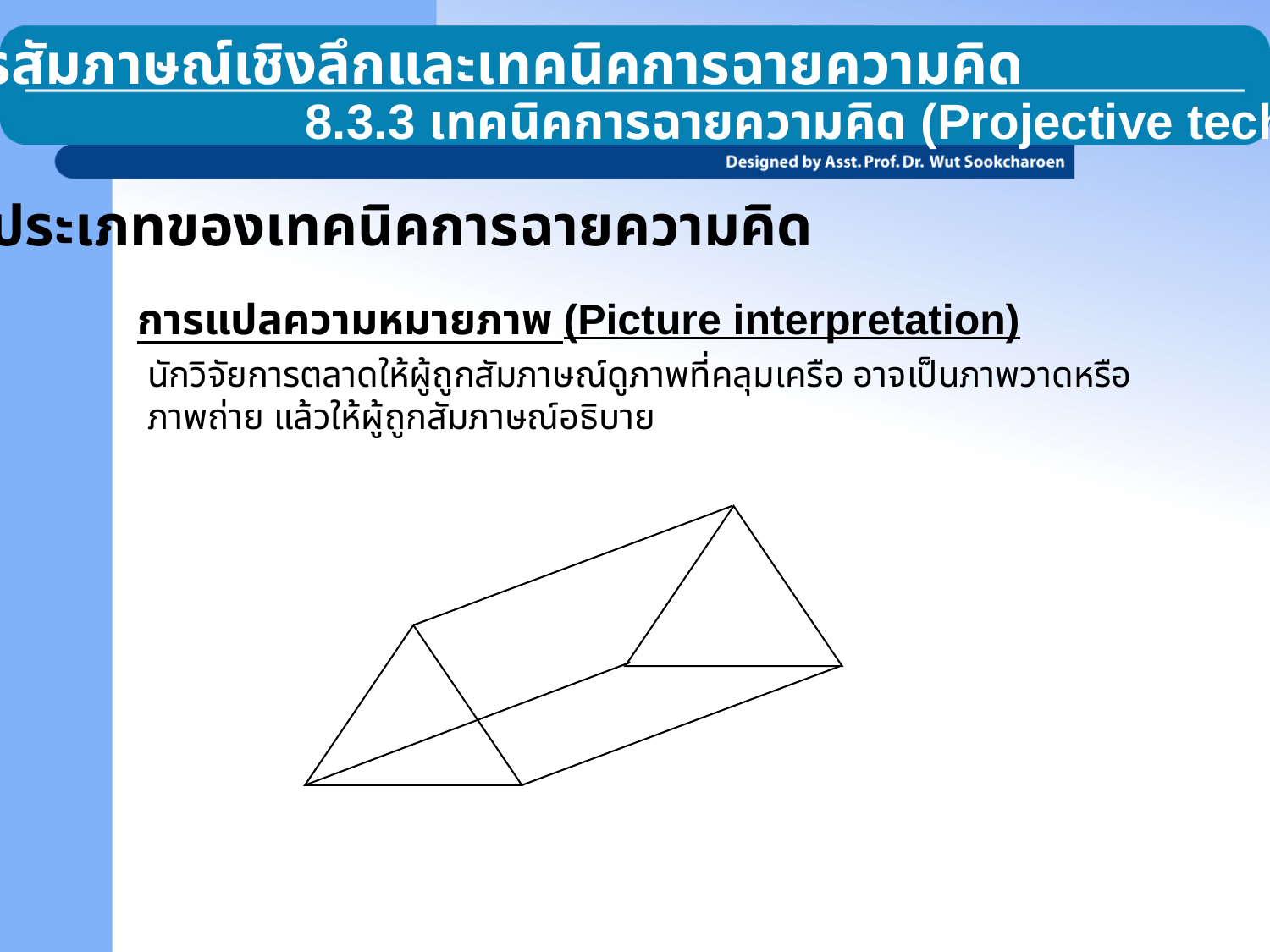

8.3 การสัมภาษณ์เชิงลึกและเทคนิคการฉายความคิด
8.3.3 เทคนิคการฉายความคิด (Projective technique)
ประเภทของเทคนิคการฉายความคิด
การแปลความหมายภาพ (Picture interpretation)
นักวิจัยการตลาดให้ผู้ถูกสัมภาษณ์ดูภาพที่คลุมเครือ อาจเป็นภาพวาดหรือภาพถ่าย แล้วให้ผู้ถูกสัมภาษณ์อธิบาย